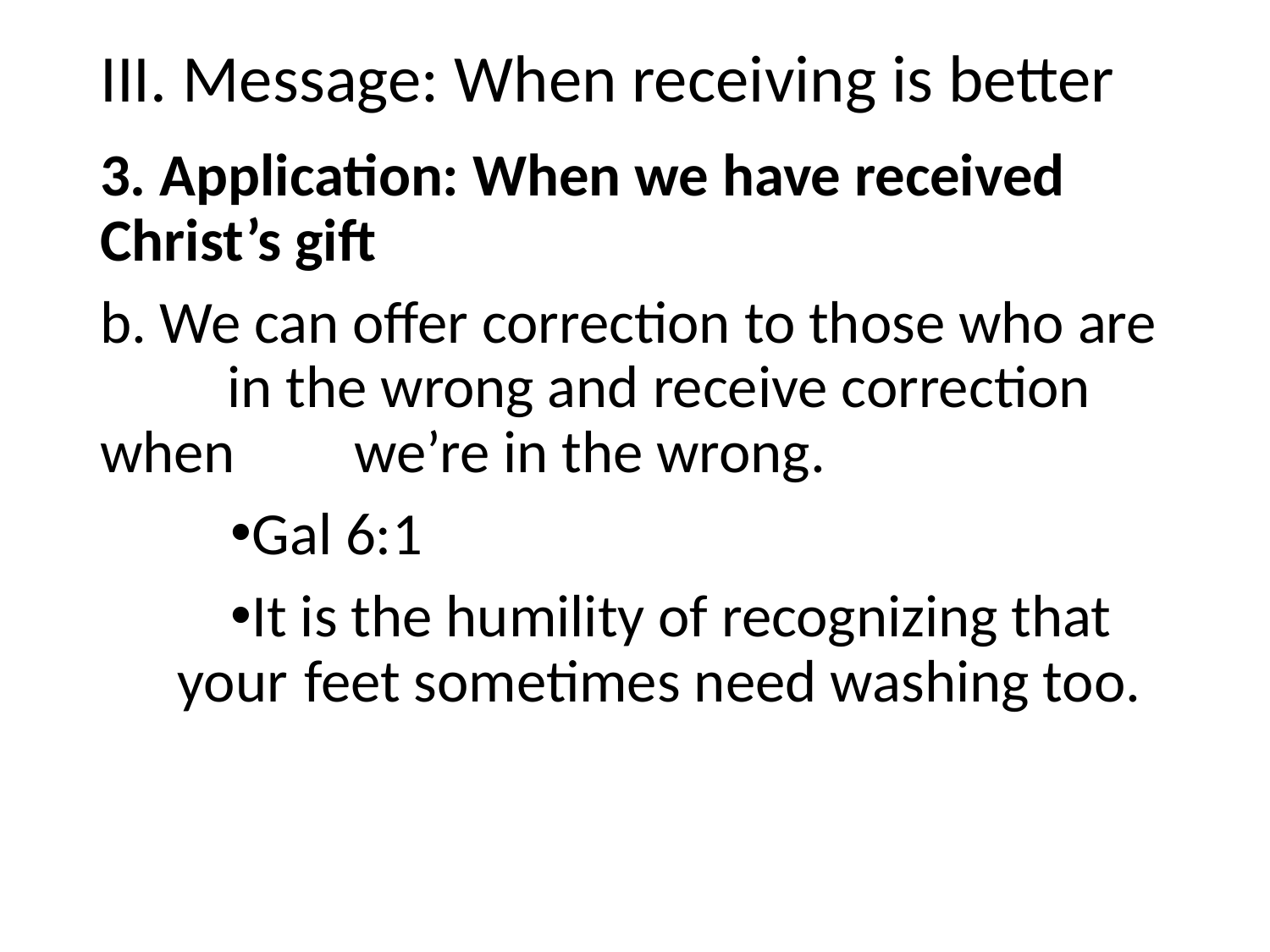

# III. Message: When receiving is better
3. Application: When we have received Christ’s gift
b. We can offer correction to those who are      	in the wrong and receive correction when 	we’re in the wrong.
Gal 6:1
It is the humility of recognizing that your 	feet sometimes need washing too.